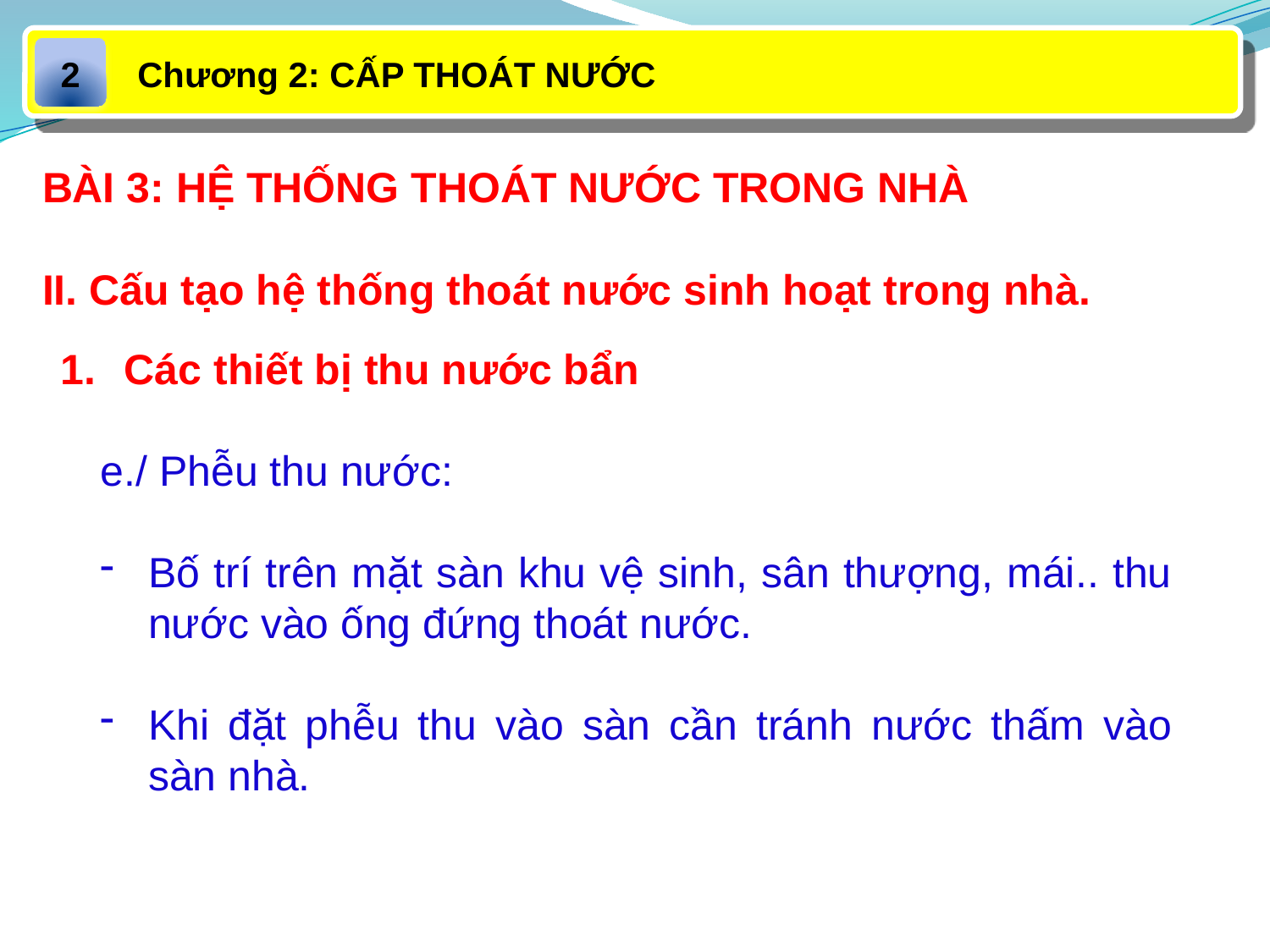

Chương 2: CẤP THOÁT NƯỚC
2

BÀI 3: HỆ THỐNG THOÁT NƯỚC TRONG NHÀ

II. Cấu tạo hệ thống thoát nước sinh hoạt trong nhà.

Các thiết bị thu nước bẩn

e./ Phễu thu nước:

Bố trí trên mặt sàn khu vệ sinh, sân thượng, mái.. thu nước vào ống đứng thoát nước.

Khi đặt phễu thu vào sàn cần tránh nước thấm vào sàn nhà.